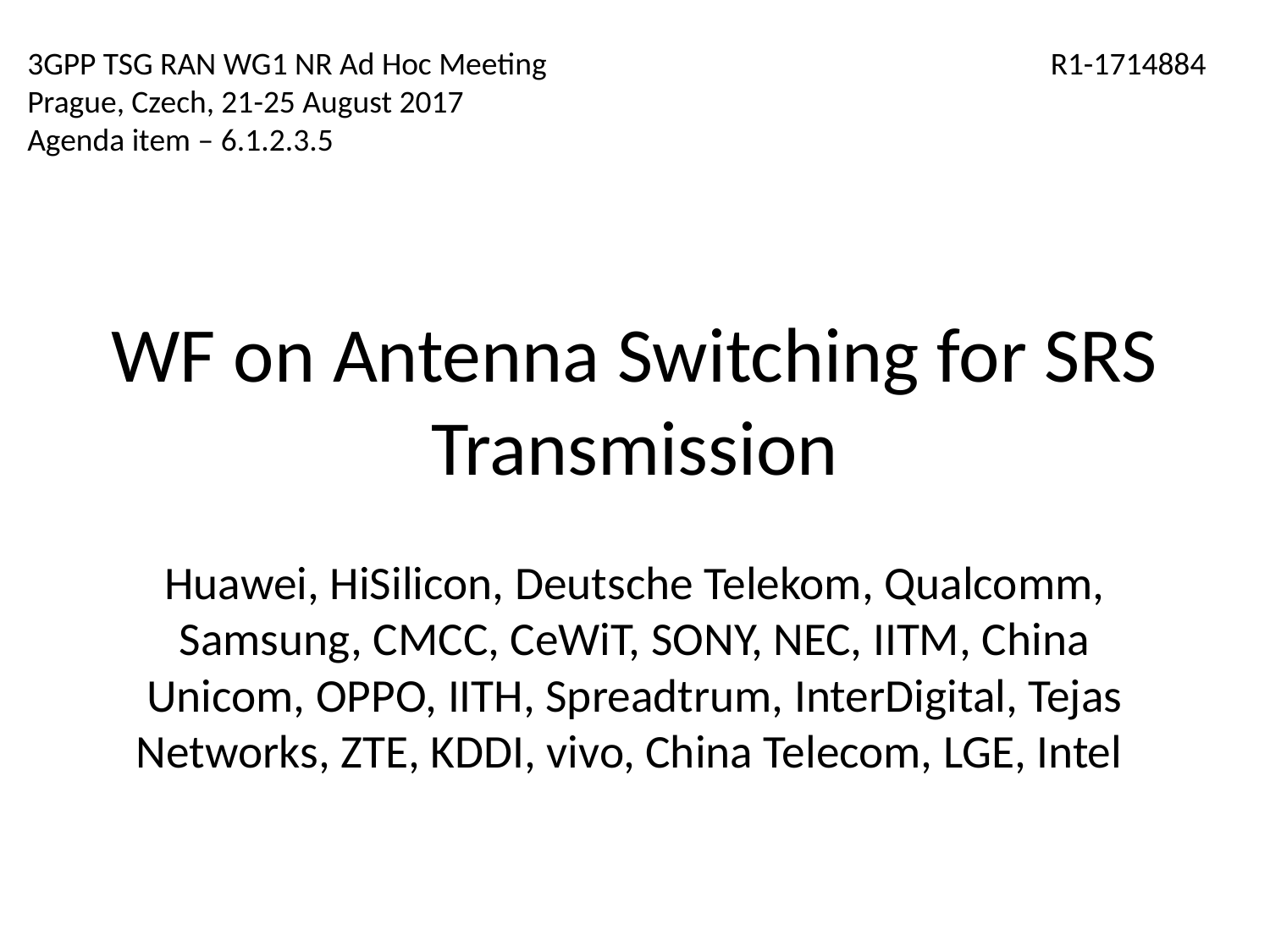

3GPP TSG RAN WG1 NR Ad Hoc Meeting				 R1-1714884
Prague, Czech, 21-25 August 2017
Agenda item – 6.1.2.3.5
# WF on Antenna Switching for SRS Transmission
Huawei, HiSilicon, Deutsche Telekom, Qualcomm, Samsung, CMCC, CeWiT, SONY, NEC, IITM, China Unicom, OPPO, IITH, Spreadtrum, InterDigital, Tejas Networks, ZTE, KDDI, vivo, China Telecom, LGE, Intel